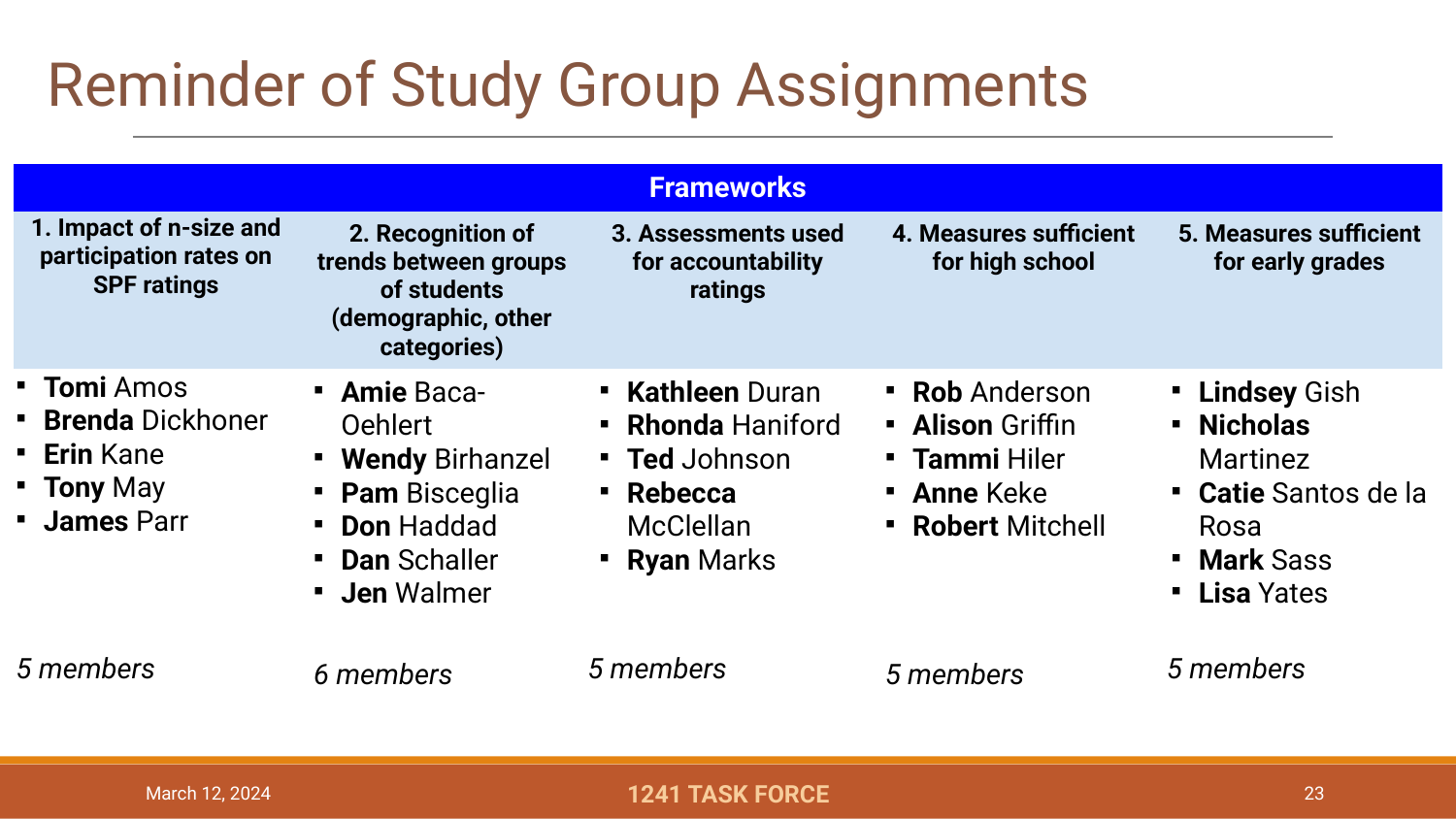

# Reminder of Study Group Assignments
| Frameworks |  |  |  |  |
| --- | --- | --- | --- | --- |
| 1. Impact of n-size and participation rates on SPF ratings | 2. Recognition of trends between groups of students (demographic, other categories) | 3. Assessments used for accountability ratings | 4. Measures sufficient for high school | 5. Measures sufficient for early grades |
| Tomi Amos Brenda Dickhoner Erin Kane Tony May James Parr | Amie Baca-Oehlert Wendy Birhanzel Pam Bisceglia Don Haddad Dan Schaller Jen Walmer | Kathleen Duran Rhonda Haniford Ted Johnson Rebecca McClellan Ryan Marks | Rob Anderson Alison Griffin Tammi Hiler Anne Keke Robert Mitchell | Lindsey Gish Nicholas Martinez Catie Santos de la Rosa Mark Sass Lisa Yates |
| 5 members | 6 members | 5 members | 5 members | 5 members |
March 12, 2024
1241 TASK FORCE
23